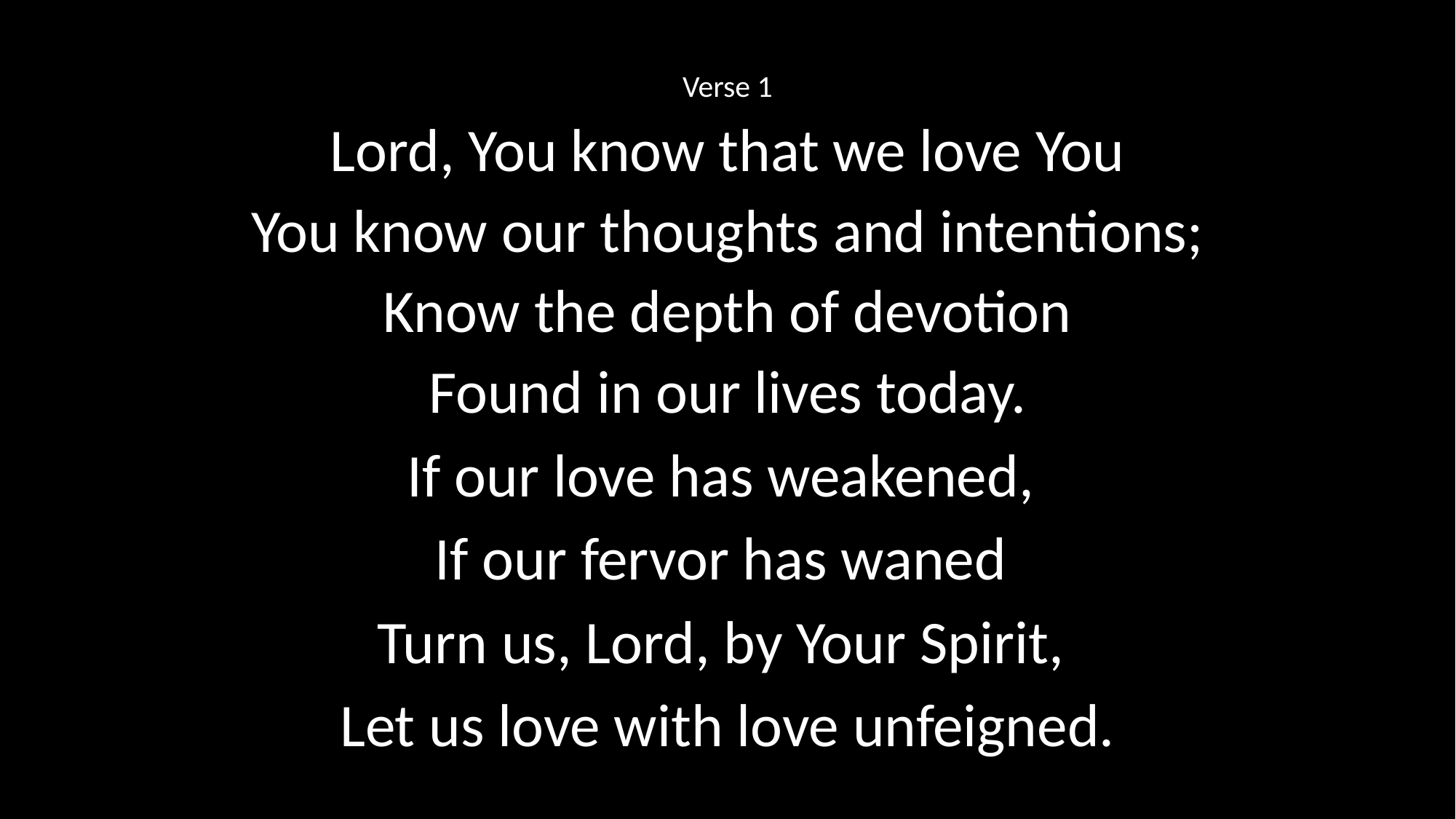

Verse 1
Lord, You know that we love You
You know our thoughts and intentions;
Know the depth of devotion
Found in our lives today.
If our love has weakened,
If our fervor has waned
Turn us, Lord, by Your Spirit,
Let us love with love unfeigned.